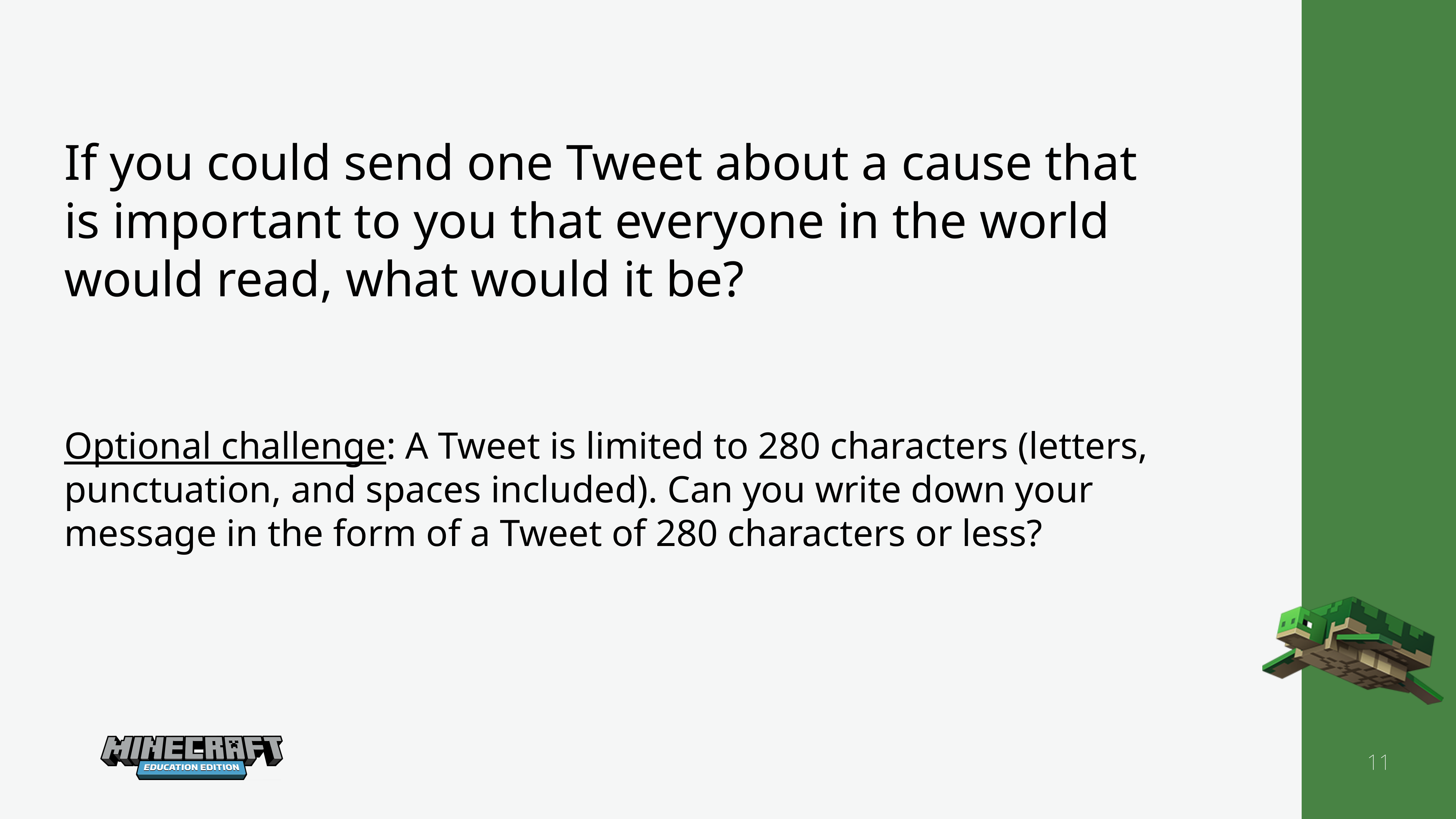

If you could send one Tweet about a cause that is important to you that everyone in the world would read, what would it be?

Optional challenge: A Tweet is limited to 280 characters (letters, punctuation, and spaces included). Can you write down your message in the form of a Tweet of 280 characters or less?
11